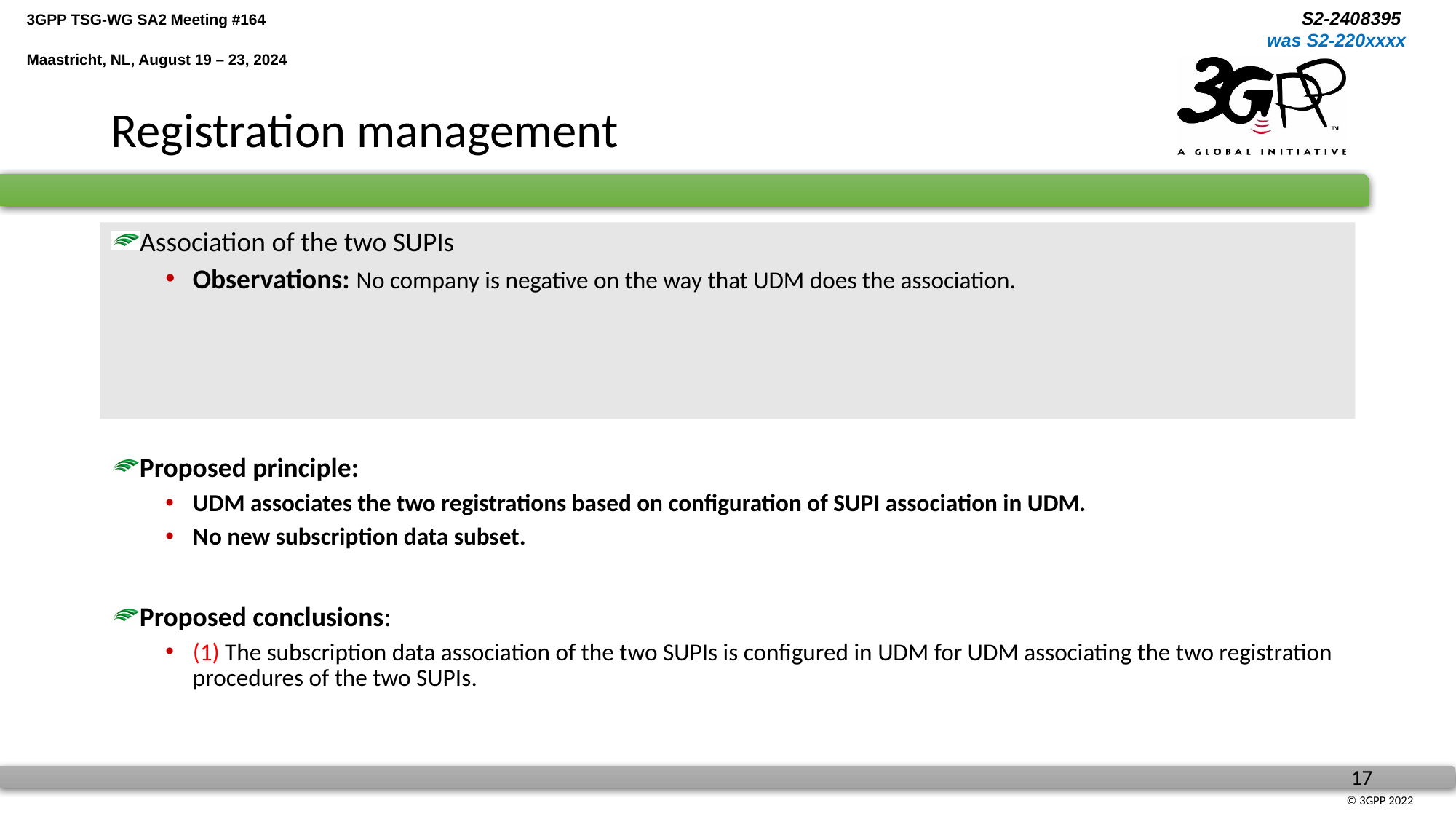

# Registration management
Association of the two SUPIs
Observations: No company is negative on the way that UDM does the association.
Proposed principle:
UDM associates the two registrations based on configuration of SUPI association in UDM.
No new subscription data subset.

Proposed conclusions:
(1) The subscription data association of the two SUPIs is configured in UDM for UDM associating the two registration procedures of the two SUPIs.